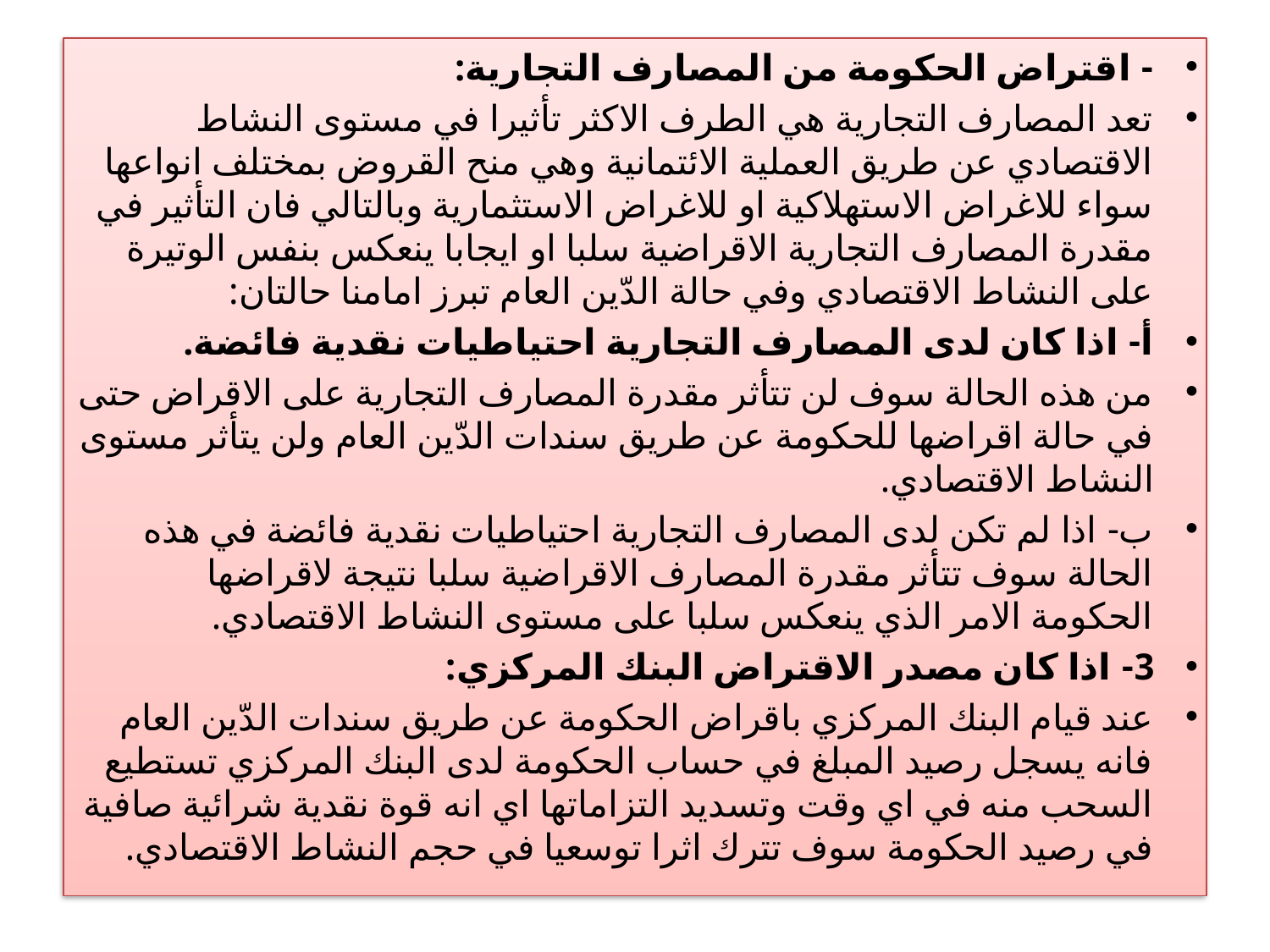

#
- اقتراض الحكومة من المصارف التجارية:
تعد المصارف التجارية هي الطرف الاكثر تأثيرا في مستوى النشاط الاقتصادي عن طريق العملية الائتمانية وهي منح القروض بمختلف انواعها سواء للاغراض الاستهلاكية او للاغراض الاستثمارية وبالتالي فان التأثير في مقدرة المصارف التجارية الاقراضية سلبا او ايجابا ينعكس بنفس الوتيرة على النشاط الاقتصادي وفي حالة الدّين العام تبرز امامنا حالتان:
أ- اذا كان لدى المصارف التجارية احتياطيات نقدية فائضة.
من هذه الحالة سوف لن تتأثر مقدرة المصارف التجارية على الاقراض حتى في حالة اقراضها للحكومة عن طريق سندات الدّين العام ولن يتأثر مستوى النشاط الاقتصادي.
ب- اذا لم تكن لدى المصارف التجارية احتياطيات نقدية فائضة في هذه الحالة سوف تتأثر مقدرة المصارف الاقراضية سلبا نتيجة لاقراضها الحكومة الامر الذي ينعكس سلبا على مستوى النشاط الاقتصادي.
3- اذا كان مصدر الاقتراض البنك المركزي:
عند قيام البنك المركزي باقراض الحكومة عن طريق سندات الدّين العام فانه يسجل رصيد المبلغ في حساب الحكومة لدى البنك المركزي تستطيع السحب منه في اي وقت وتسديد التزاماتها اي انه قوة نقدية شرائية صافية في رصيد الحكومة سوف تترك اثرا توسعيا في حجم النشاط الاقتصادي.